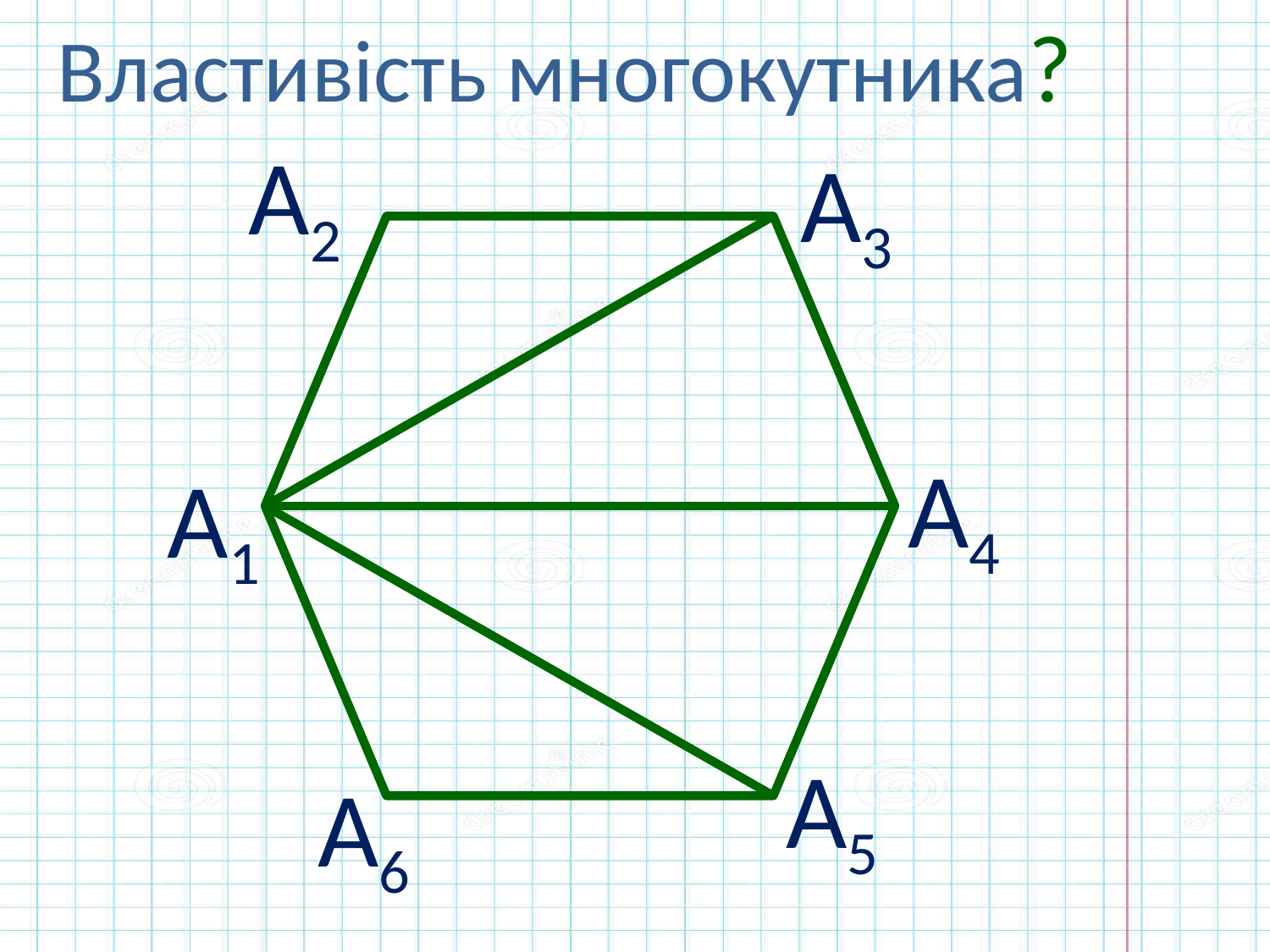

Властивість многокутника?
А2
А3

А4
А1
А5
А6